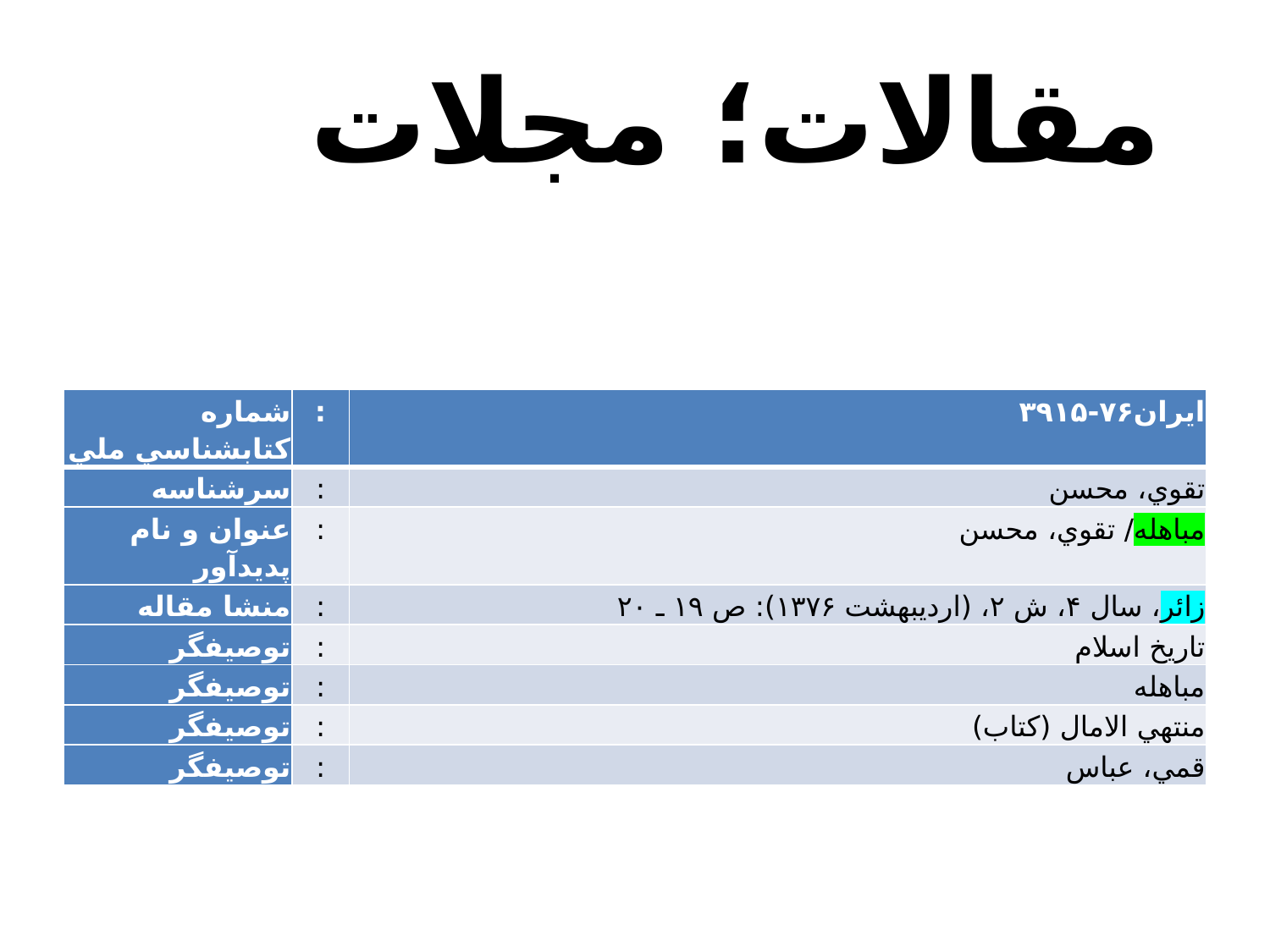

مقالات؛ مجلات

| ‏شماره کتابشناسي ملي | : | ايران۷۶-۳۹۱۵ |
| --- | --- | --- |
| ‏سرشناسه | : | ت‍ق‍وي‌، م‍ح‍س‍ن‌ |
| ‏عنوان و نام پديدآور | : | م‍ب‍اه‍ل‍ه‌/ ت‍ق‍وي‌، م‍ح‍س‍ن‌ |
| ‏منشا مقاله | : | زائ‍ر، س‍ال‌ ۴، ش‌ ۲، (اردي‍ب‍ه‍ش‍ت‌ ۱۳۷۶): ص‌ ۱۹ ـ ۲۰ |
| ‏توصيفگر | : | ت‍اري‍خ‌ اس‍لام‌ |
| ‏توصيفگر | : | م‍ب‍اه‍ل‍ه‌ |
| ‏توصيفگر | : | م‍ن‍ت‍ه‍ي‌ الام‍ال‌ (ک‍ت‍اب‌) |
| ‏توصيفگر | : | ق‍م‍ي‌، ع‍ب‍اس‌ |